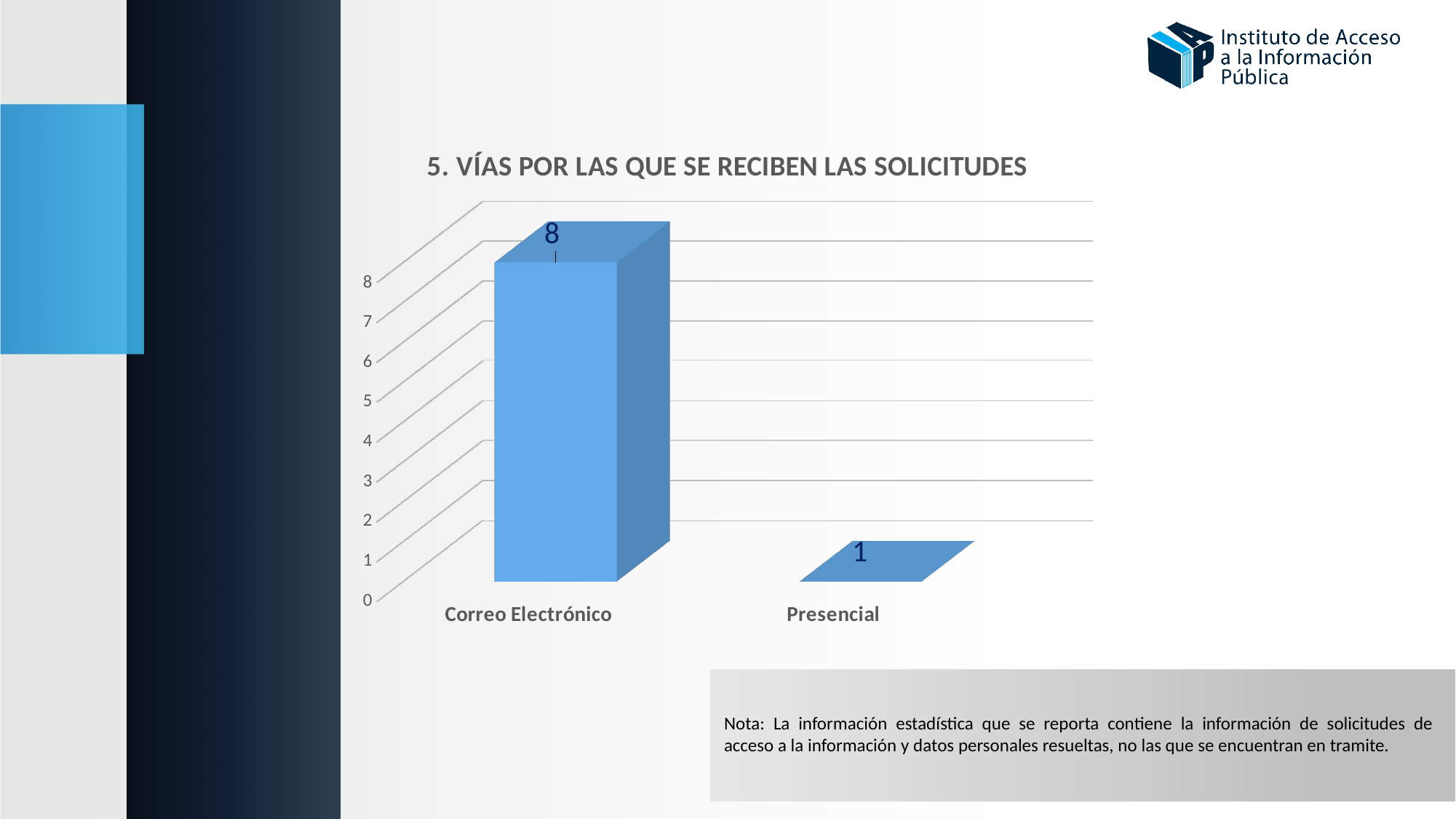

[unsupported chart]

Nota: La información estadística que se reporta contiene la información de solicitudes de acceso a la información y datos personales resueltas, no las que se encuentran en tramite.